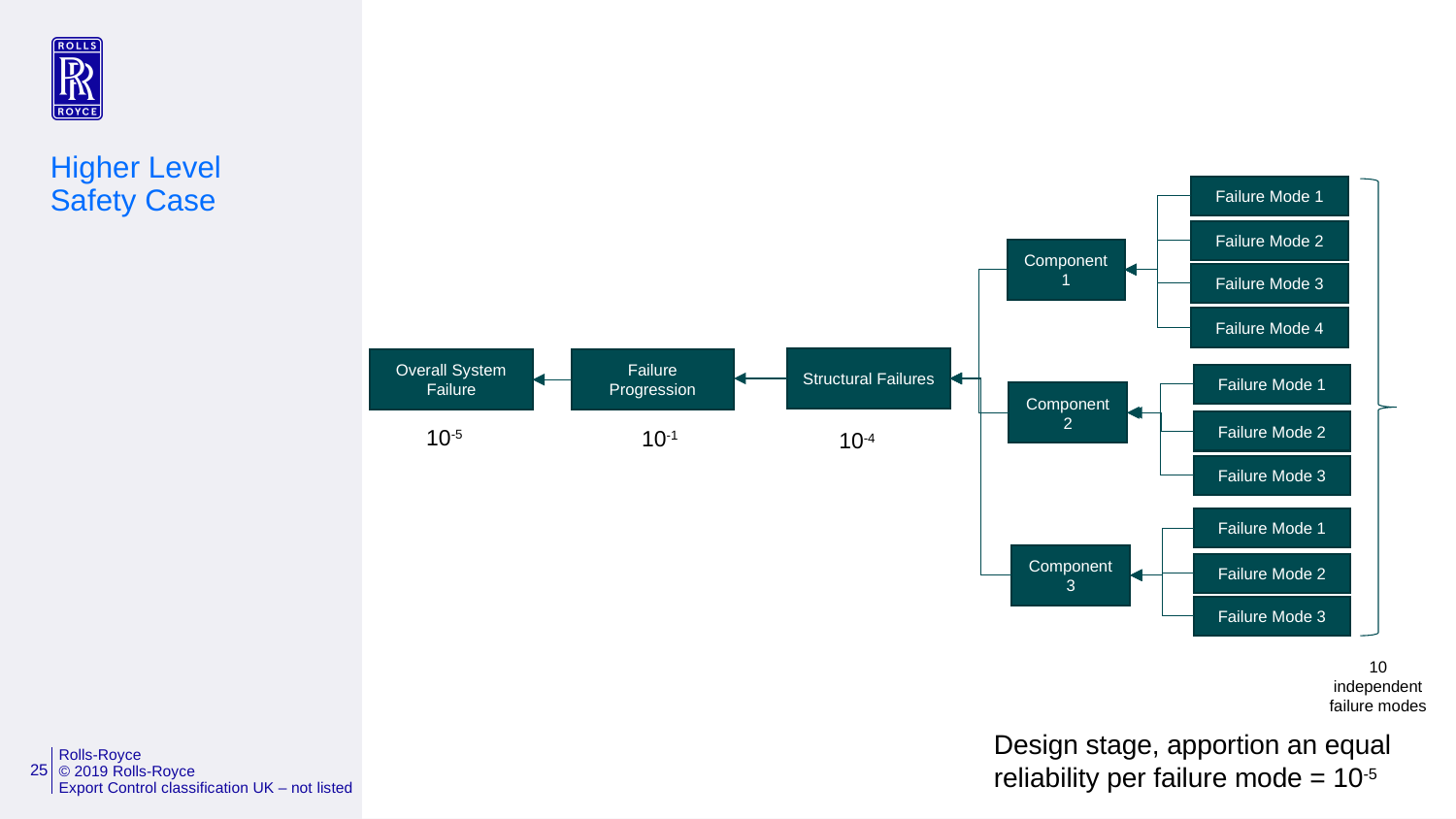

Higher Level Safety Case

Failure Mode 1

Failure Mode 2
Component 1
Failure Mode 3
Failure Mode 4
Structural Failures
Overall System Failure
Failure Progression
Failure Mode 1
Component 2
Failure Mode 2
10-5
10-1
10-4
Failure Mode 3
Failure Mode 1
Component 3
Failure Mode 2
Failure Mode 3
10 independent failure modes
Design stage, apportion an equal reliability per failure mode = 10-5